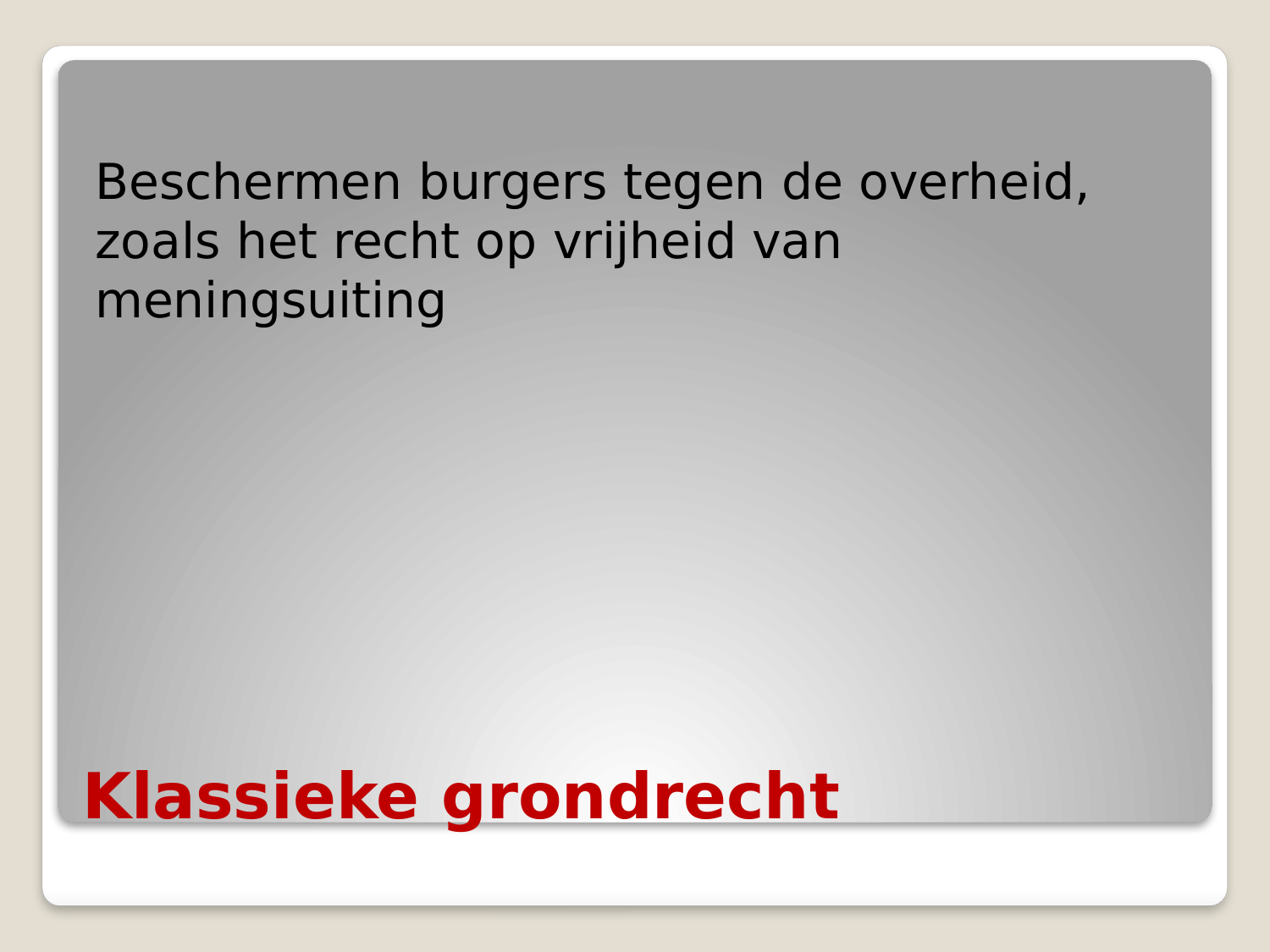

Beschermen burgers tegen de overheid, zoals het recht op vrijheid van meningsuiting
# Klassieke grondrecht